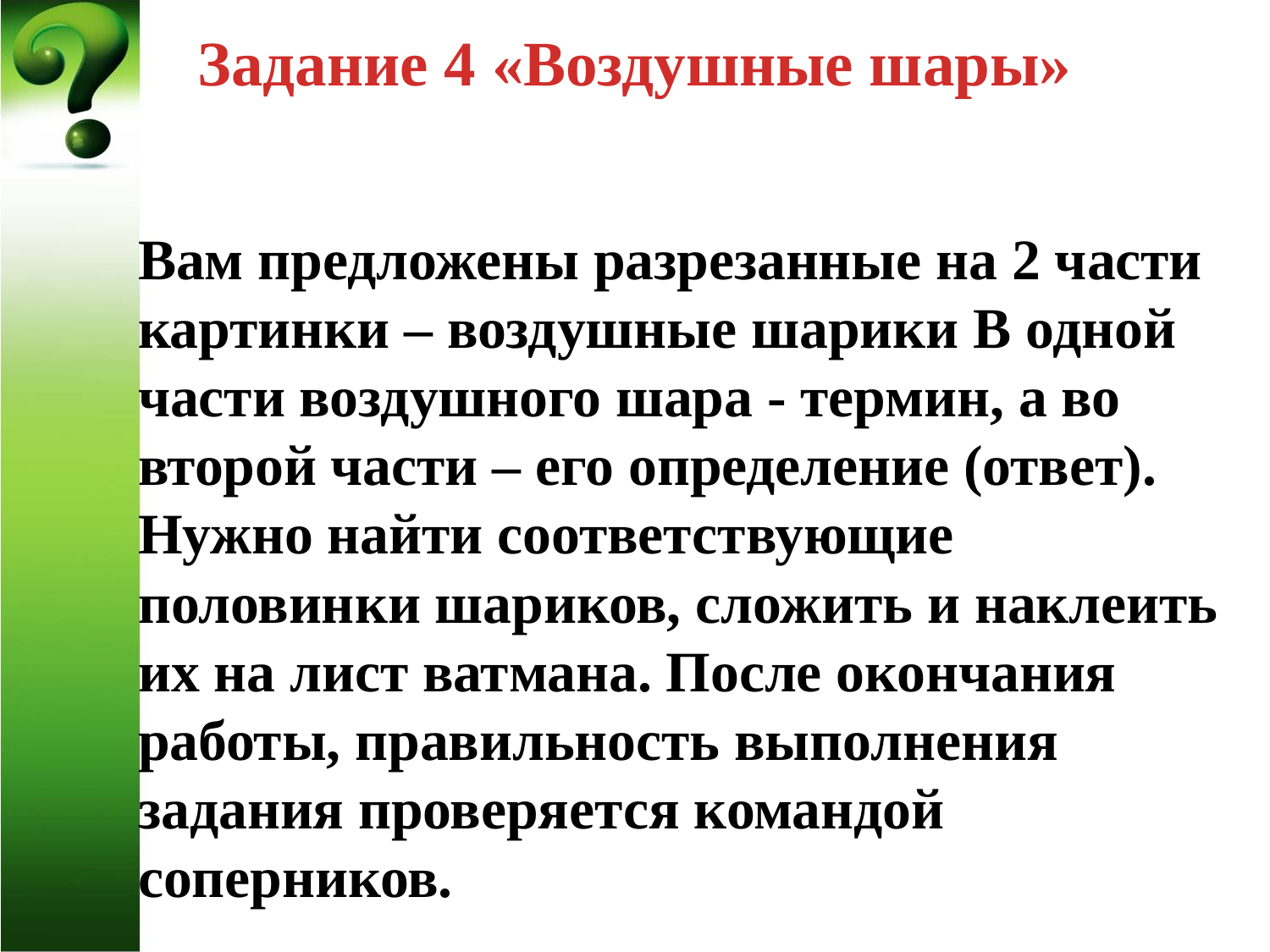

Задание 4 «Воздушные шары»
#
Вам предложены разрезанные на 2 части картинки – воздушные шарики В одной части воздушного шара - термин, а во второй части – его определение (ответ). Нужно найти соответствующие половинки шариков, сложить и наклеить их на лист ватмана. После окончания работы, правильность выполнения задания проверяется командой соперников.